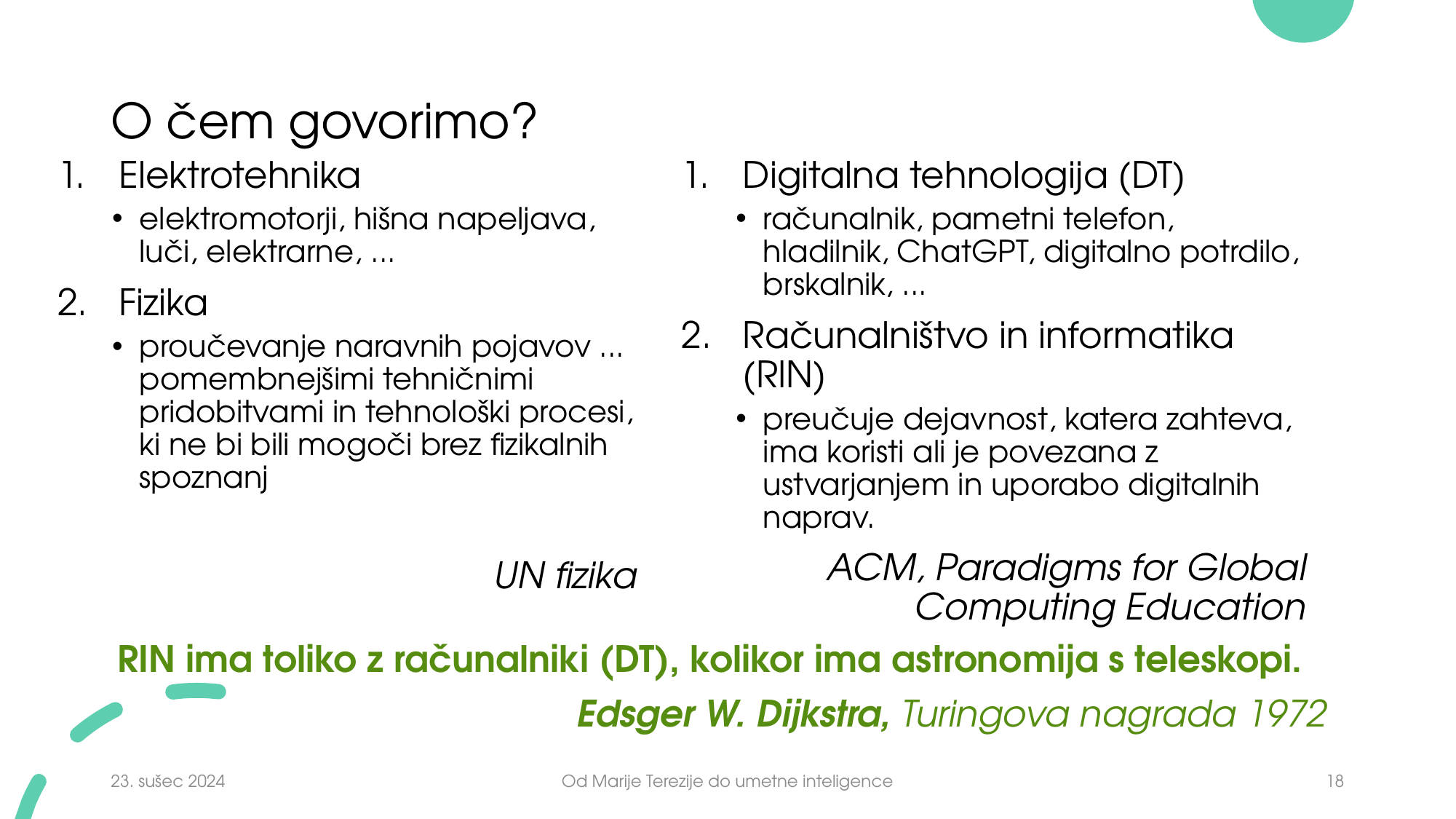

# O čem govorimo?
Elektrotehnika
elektromotorji, hišna napeljava, luči, elektrarne, ...
Fizika
proučevanje naravnih pojavov ... pomembnejšimi tehničnimi pridobitvami in tehnološki procesi, ki ne bi bili mogoči brez fizikalnih spoznanj

UN fizika
Digitalna tehnologija (DT)
računalnik, pametni telefon, hladilnik, ChatGPT, digitalno potrdilo, brskalnik, ...
Računalništvo in informatika (RIN)
preučuje dejavnost, katera zahteva, ima koristi ali je povezana z ustvarjanjem in uporabo digitalnih naprav.
ACM, Paradigms for Global Computing Education
RIN ima toliko z računalniki (DT), kolikor ima astronomija s teleskopi.
Edsger W. Dijkstra, Turingova nagrada 1972
23. sušec 2024
Od Marije Terezije do umetne inteligence
18